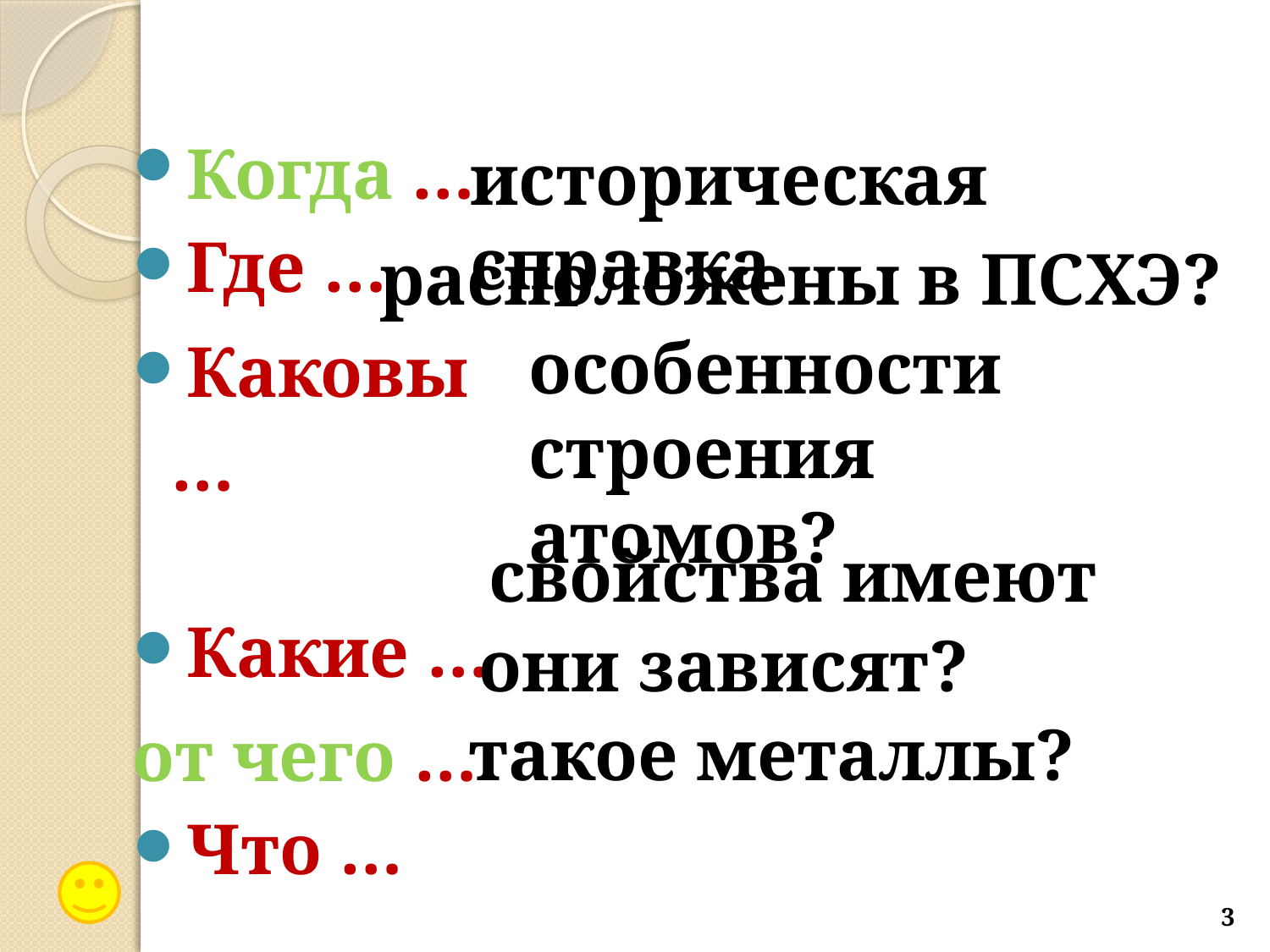

Когда …
Где …
Каковы …

Какие …
от чего …
Что …

историческая справка
расположены в ПСХЭ?
особенности строения атомов?
свойства имеют
они зависят?
такое металлы?

3